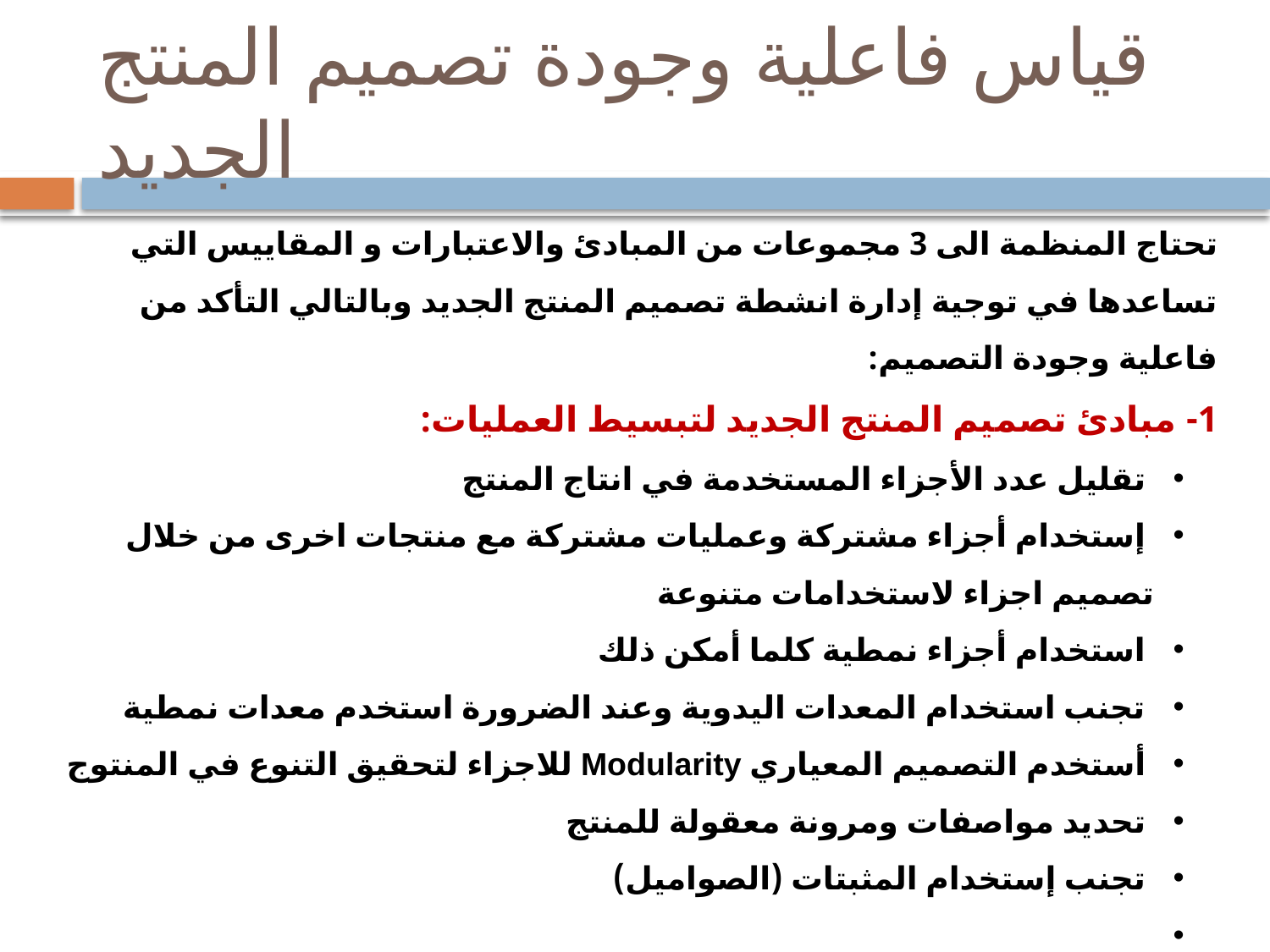

# قياس فاعلية وجودة تصميم المنتج الجديد
تحتاج المنظمة الى 3 مجموعات من المبادئ والاعتبارات و المقاييس التي تساعدها في توجية إدارة انشطة تصميم المنتج الجديد وبالتالي التأكد من فاعلية وجودة التصميم:
1- مبادئ تصميم المنتج الجديد لتبسيط العمليات:
 تقليل عدد الأجزاء المستخدمة في انتاج المنتج
 إستخدام أجزاء مشتركة وعمليات مشتركة مع منتجات اخرى من خلال تصميم اجزاء لاستخدامات متنوعة
 استخدام أجزاء نمطية كلما أمكن ذلك
 تجنب استخدام المعدات اليدوية وعند الضرورة استخدم معدات نمطية
 أستخدم التصميم المعياري Modularity للاجزاء لتحقيق التنوع في المنتوج
 تحديد مواصفات ومرونة معقولة للمنتج
 تجنب إستخدام المثبتات (الصواميل)

  وغيرها